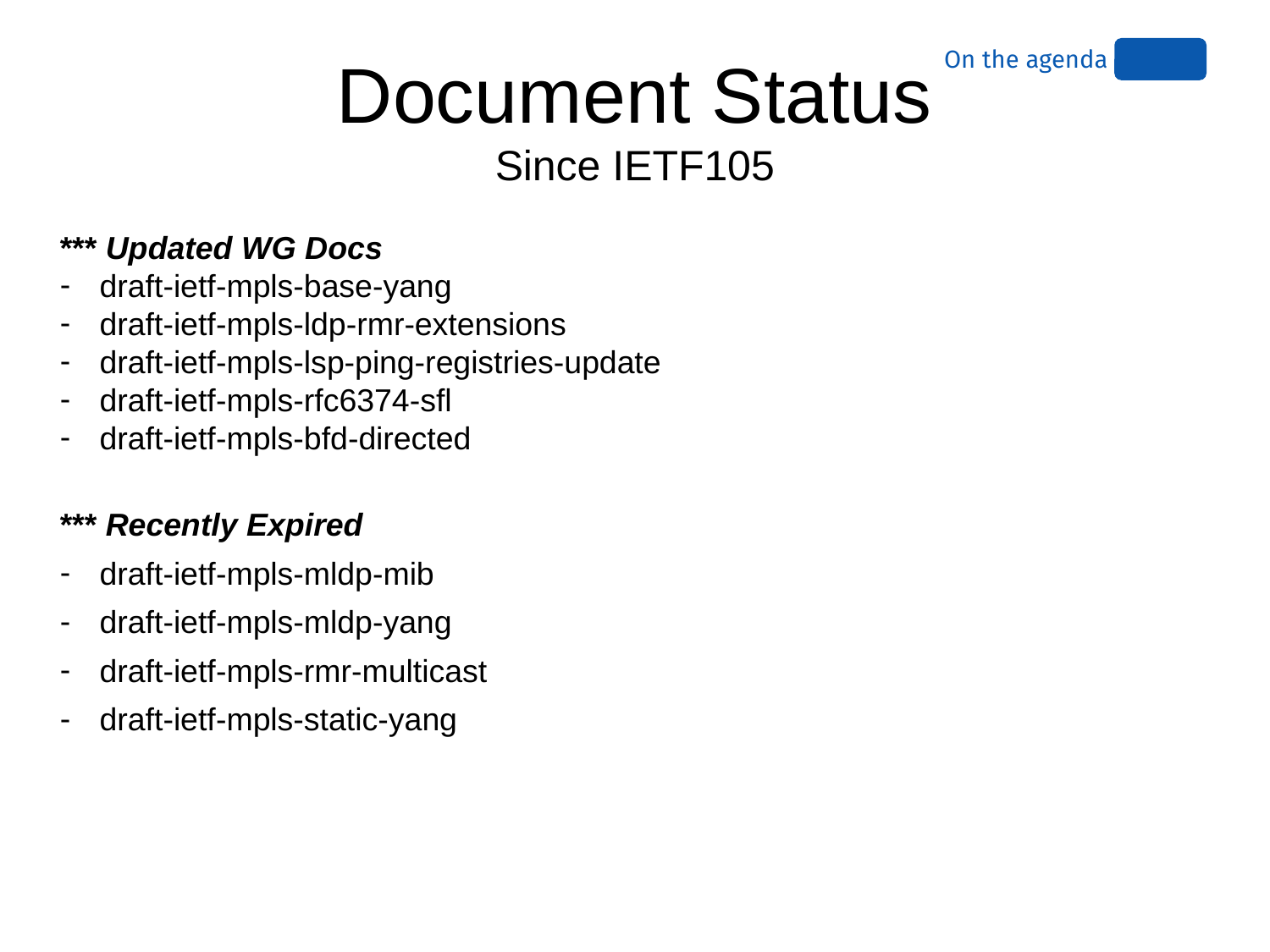

On the agenda
# Document Status Since IETF105

*** Updated WG Docs
draft-ietf-mpls-base-yang
draft-ietf-mpls-ldp-rmr-extensions
draft-ietf-mpls-lsp-ping-registries-update
draft-ietf-mpls-rfc6374-sfl
draft-ietf-mpls-bfd-directed

*** Recently Expired
draft-ietf-mpls-mldp-mib
draft-ietf-mpls-mldp-yang
draft-ietf-mpls-rmr-multicast
draft-ietf-mpls-static-yang